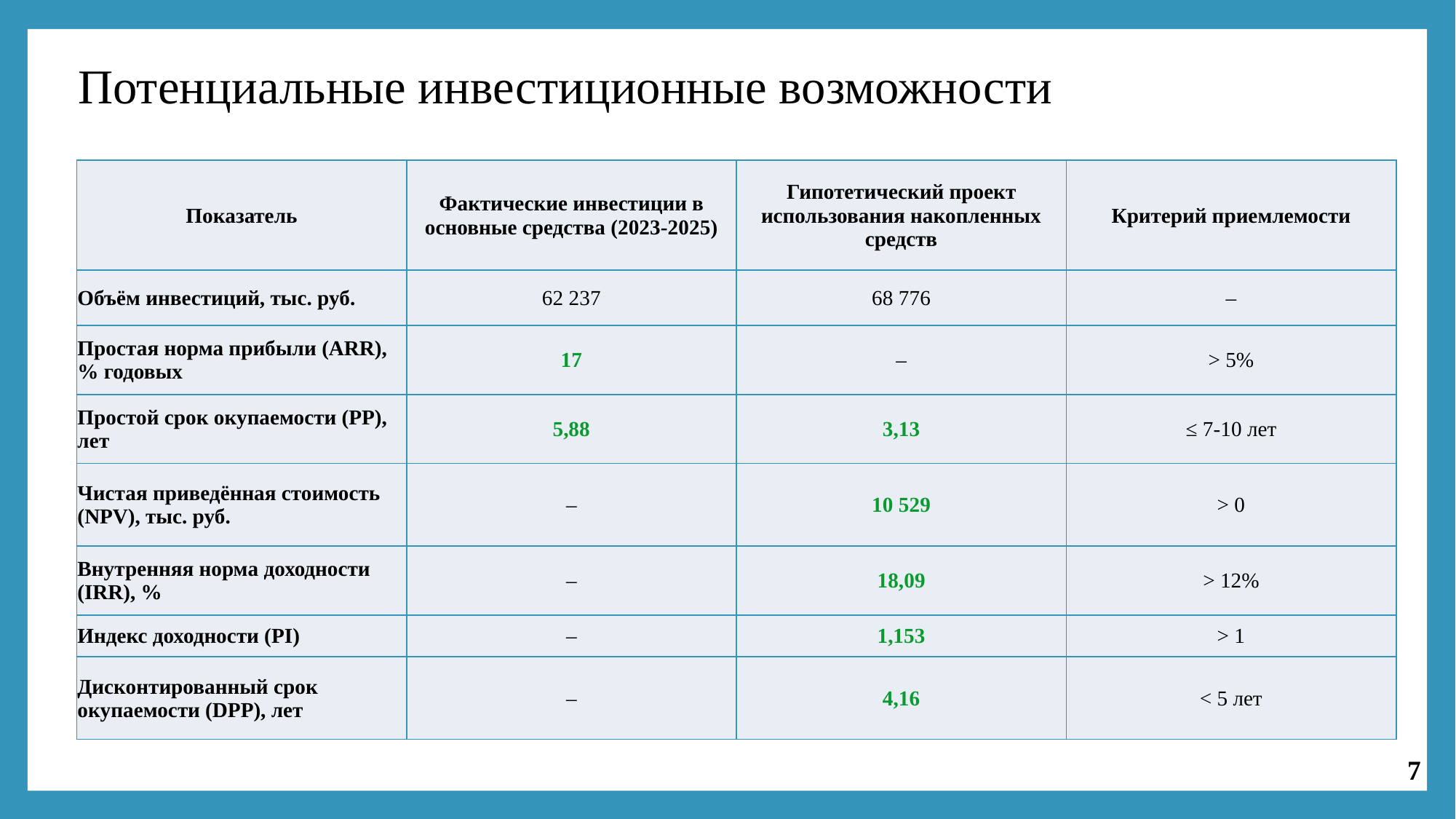

Потенциальные инвестиционные возможности
| Показатель | Фактические инвестиции в основные средства (2023-2025) | Гипотетический проект использования накопленных средств | Критерий приемлемости |
| --- | --- | --- | --- |
| Объём инвестиций, тыс. руб. | 62 237 | 68 776 | – |
| Простая норма прибыли (ARR), % годовых | 17 | – | > 5% |
| Простой срок окупаемости (PP), лет | 5,88 | 3,13 | ≤ 7-10 лет |
| Чистая приведённая стоимость (NPV), тыс. руб. | – | 10 529 | > 0 |
| Внутренняя норма доходности (IRR), % | – | 18,09 | > 12% |
| Индекс доходности (PI) | – | 1,153 | > 1 |
| Дисконтированный срок окупаемости (DPP), лет | – | 4,16 | < 5 лет |
7